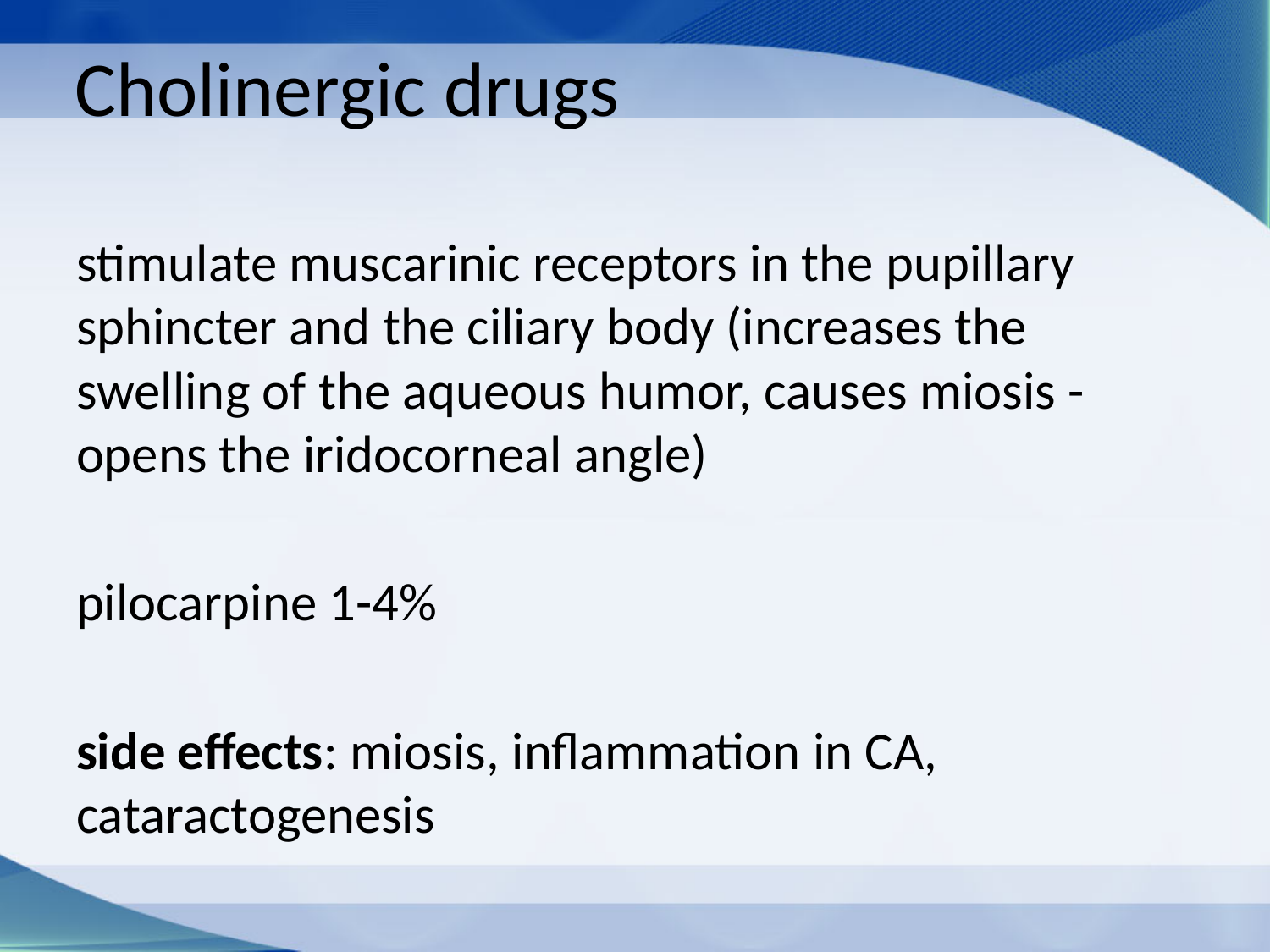

# Cholinergic drugs
stimulate muscarinic receptors in the pupillary sphincter and the ciliary body (increases the swelling of the aqueous humor, causes miosis - opens the iridocorneal angle)

pilocarpine 1-4%

side effects: miosis, inflammation in CA, cataractogenesis